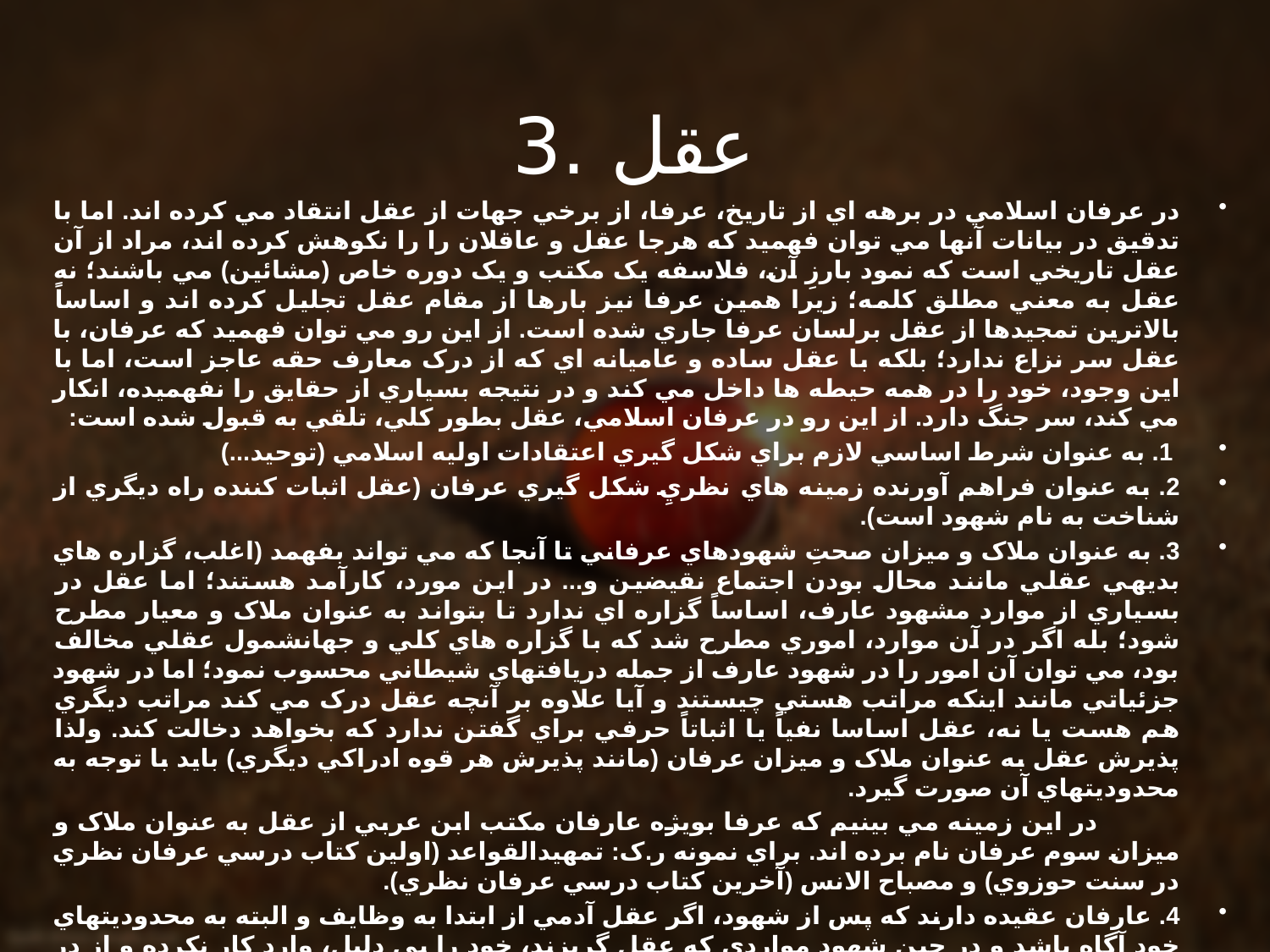

# 3. عقل
در عرفان اسلامي در برهه اي از تاريخ، عرفا، از برخي جهات از عقل انتقاد مي کرده اند. اما با تدقيق در بيانات آنها مي توان فهميد که هرجا عقل و عاقلان را را نکوهش کرده اند، مراد از آن عقل تاريخي است که نمود بارزِ آن، فلاسفه يک مکتب و يک دوره خاص (مشائين) مي باشند؛ نه عقل به معني مطلق کلمه؛ زيرا همين عرفا نيز بارها از مقام عقل تجليل کرده اند و اساساً بالاترين تمجيدها از عقل برلسان عرفا جاري شده است. از اين رو مي توان فهميد که عرفان، با عقل سر نزاع ندارد؛ بلکه با عقل ساده و عاميانه اي که از درک معارف حقه عاجز است، اما با اين وجود، خود را در همه حيطه ها داخل مي کند و در نتيجه بسياري از حقايق را نفهميده، انکار مي کند، سر جنگ دارد. از اين رو در عرفان اسلامي، عقل بطور کلي، تلقي به قبول شده است:
 1. به عنوان شرط اساسي لازم براي شکل گيري اعتقادات اوليه اسلامي (توحيد...)
2. به عنوان فراهم آورنده زمينه هاي نظريِ شکل گيري عرفان (عقل اثبات کننده راه ديگري از شناخت به نام شهود است).
3. به عنوان ملاک و ميزان صحتِ شهودهاي عرفاني تا آنجا که مي تواند بفهمد (اغلب، گزاره هاي بديهي عقلي مانند محال بودن اجتماع نقيضين و... در اين مورد، کارآمد هستند؛ اما عقل در بسياري از موارد مشهود عارف، اساساً گزاره اي ندارد تا بتواند به عنوان ملاک و معيار مطرح شود؛ بله اگر در آن موارد، اموري مطرح شد که با گزاره هاي کلي و جهانشمول عقلي مخالف بود، مي توان آن امور را در شهود عارف از جمله دريافتهاي شيطاني محسوب نمود؛ اما در شهود جزئياتي مانند اينکه مراتب هستي چيستند و آيا علاوه بر آنچه عقل درک مي کند مراتب ديگري هم هست يا نه، عقل اساسا نفياً يا اثباتاً حرفي براي گفتن ندارد که بخواهد دخالت کند. ولذا پذيرش عقل به عنوان ملاک و ميزان عرفان (مانند پذيرش هر قوه ادراکي ديگري) بايد با توجه به محدوديتهاي آن صورت گيرد.
                در اين زمينه مي بينيم که عرفا بويژه عارفان مکتب ابن عربي از عقل به عنوان ملاک و ميزان سوم عرفان نام برده اند. براي نمونه ر.ک: تمهيدالقواعد (اولين کتاب درسي عرفان نظري در سنت حوزوي) و مصباح الانس (آخرين کتاب درسي عرفان نظري).
4. عارفان عقيده دارند که پس از شهود، اگر عقل آدمي از ابتدا به وظايف و البته به محدوديتهاي خود آگاه باشد و در حين شهود مواردي که عقل گريزند، خود را بي دليل، وارد کار نکرده و از در انکار درنيامده باشد، مي تواند از مزاياي شهود استفاده کند و آنچه را که تا قبل از آن اساساً هيچ درکي از آن نداشت، با شناخت ويژه خود (شناخت حصولي و مفهومي عقلاني) بفهمد. اين عقل، در لسان عرفا عقل منور ناميده مي شود و در عرفان، نقش تبيينگرِ شهود را ايفا مي کند. تبيين از دو راه صورت ميگيرد: 1) بيان و توضيح سازوار عقلاني؛ 2)استدلال در اثبات مطالب شهودي. استدلال در همه موارد ممکن نيست؛ ولي بيان عقلاني ممکن است.